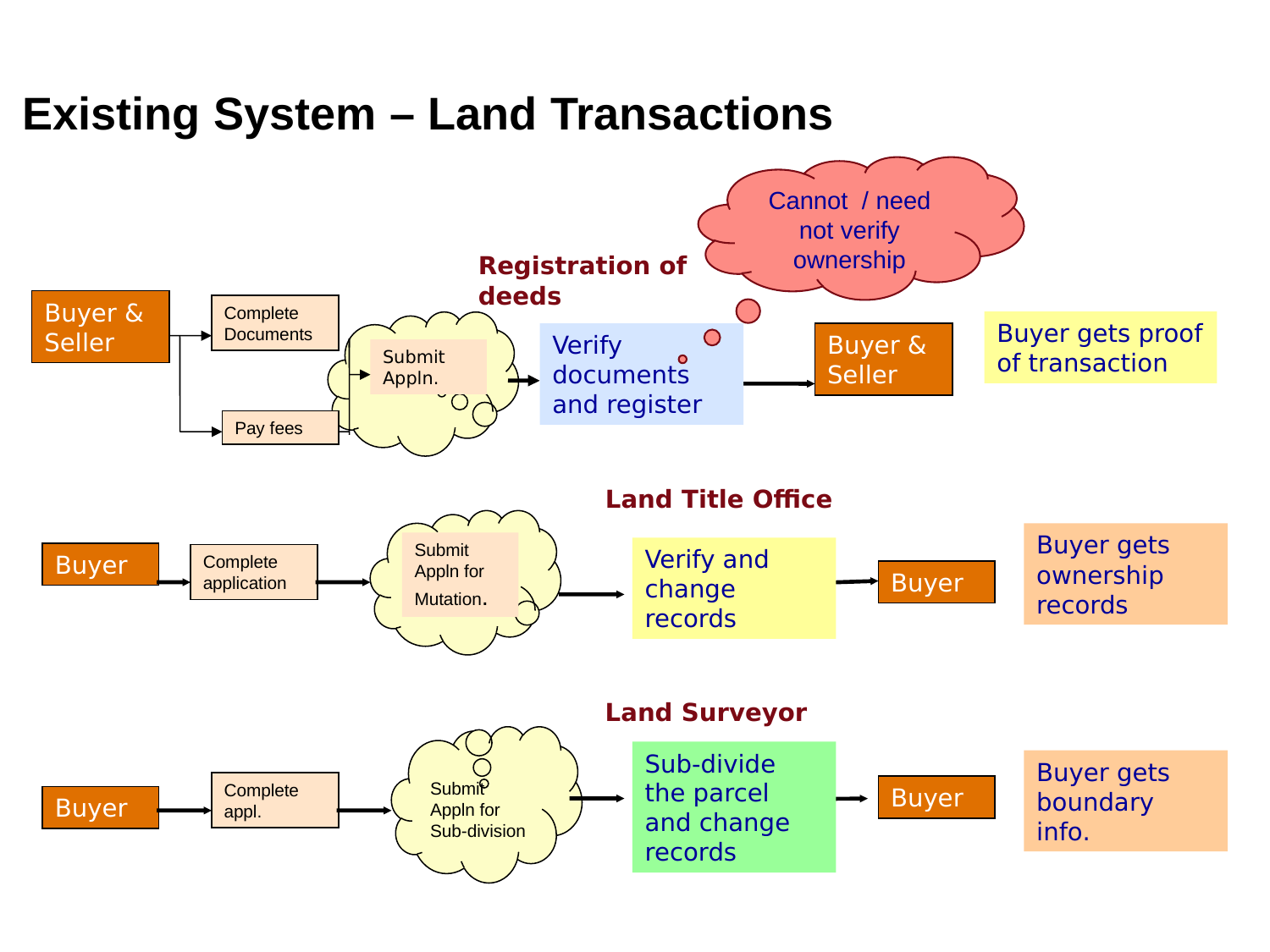

# Existing System – Land Transactions
Cannot  / need not verify ownership
Registration of deeds
Buyer & Seller
Complete Documents

Buyer gets proof of transaction
Verify documents and register
Buyer & Seller

Submit
Appln.

Pay fees

Land Title Office

Buyer gets ownership records
Submit
Appln for Mutation.
Verify and change records
Buyer
Complete application
Buyer

Land Surveyor

Submit
Appln for
Sub-division
Sub-divide the parcel and change records
Buyer gets boundary info.
Complete appl.
Buyer
Buyer